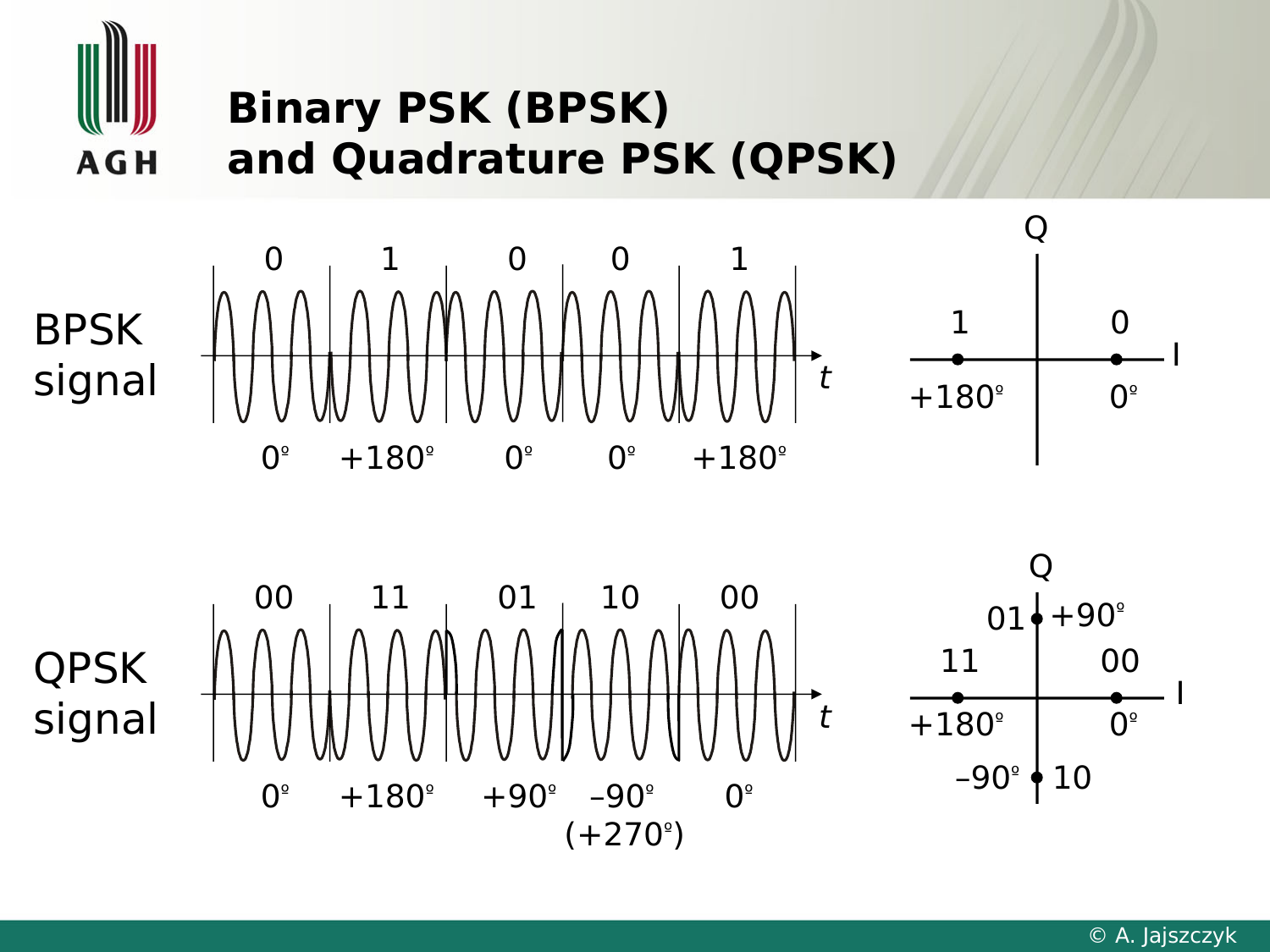

# Binary PSK (BPSK) and Quadrature PSK (QPSK)
Q

1
0
I

+180º
0º
0
1
0
0
1

t

BPSK
signal
0º
+180º
0º
0º
+180º
Q
+90º
01

11
00
I

+180º

0º
–90º
10

00
11
01
10
00

t

QPSK
signal
0º
+180º
+90º
–90º
 (+270º)
0º